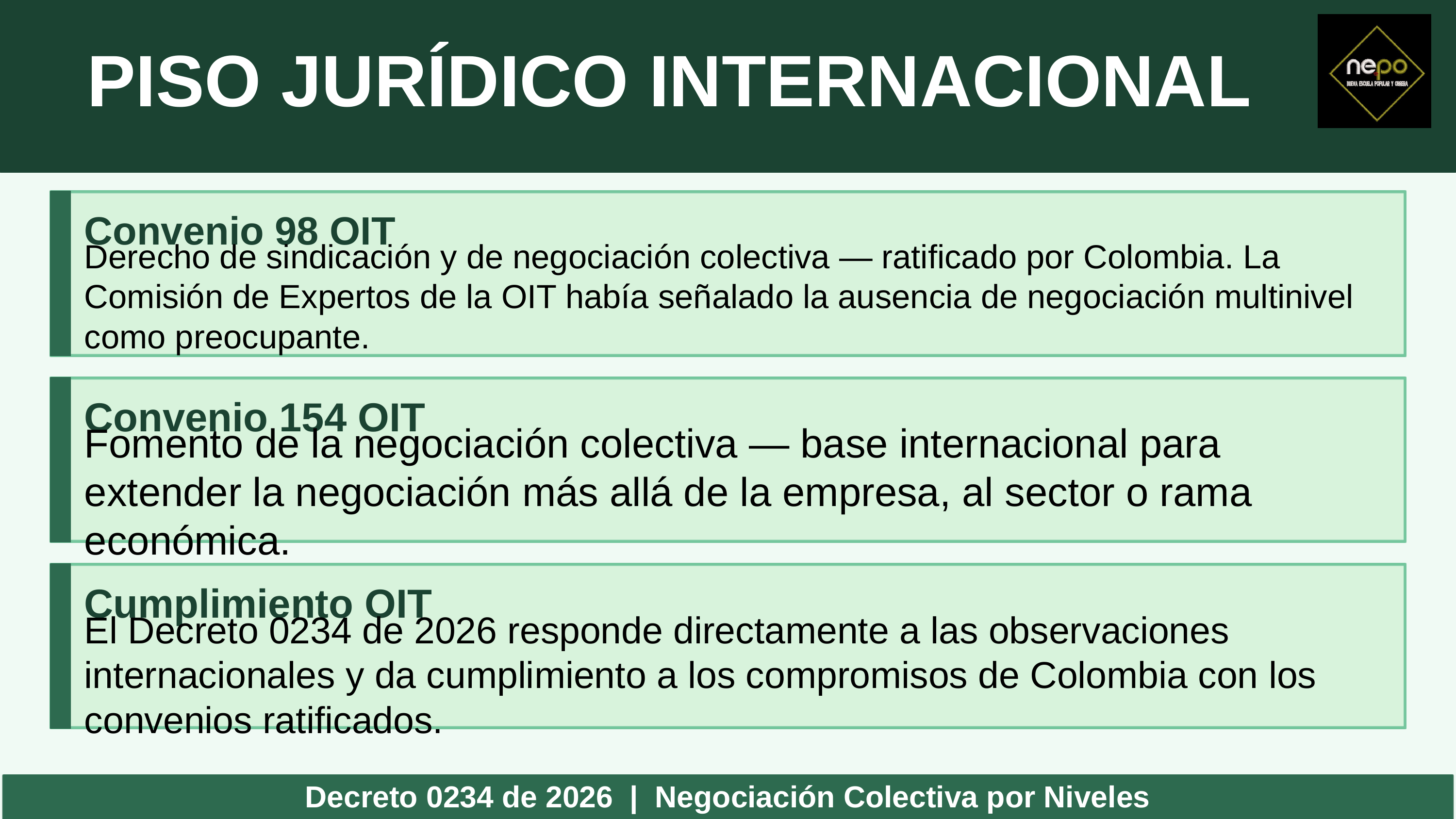

PISO JURÍDICO INTERNACIONAL

Convenio 98 OIT

Derecho de sindicación y de negociación colectiva — ratificado por Colombia. La Comisión de Expertos de la OIT había señalado la ausencia de negociación multinivel como preocupante.

Convenio 154 OIT

Fomento de la negociación colectiva — base internacional para extender la negociación más allá de la empresa, al sector o rama económica.

Cumplimiento OIT

El Decreto 0234 de 2026 responde directamente a las observaciones internacionales y da cumplimiento a los compromisos de Colombia con los convenios ratificados.

Decreto 0234 de 2026  |  Negociación Colectiva por Niveles